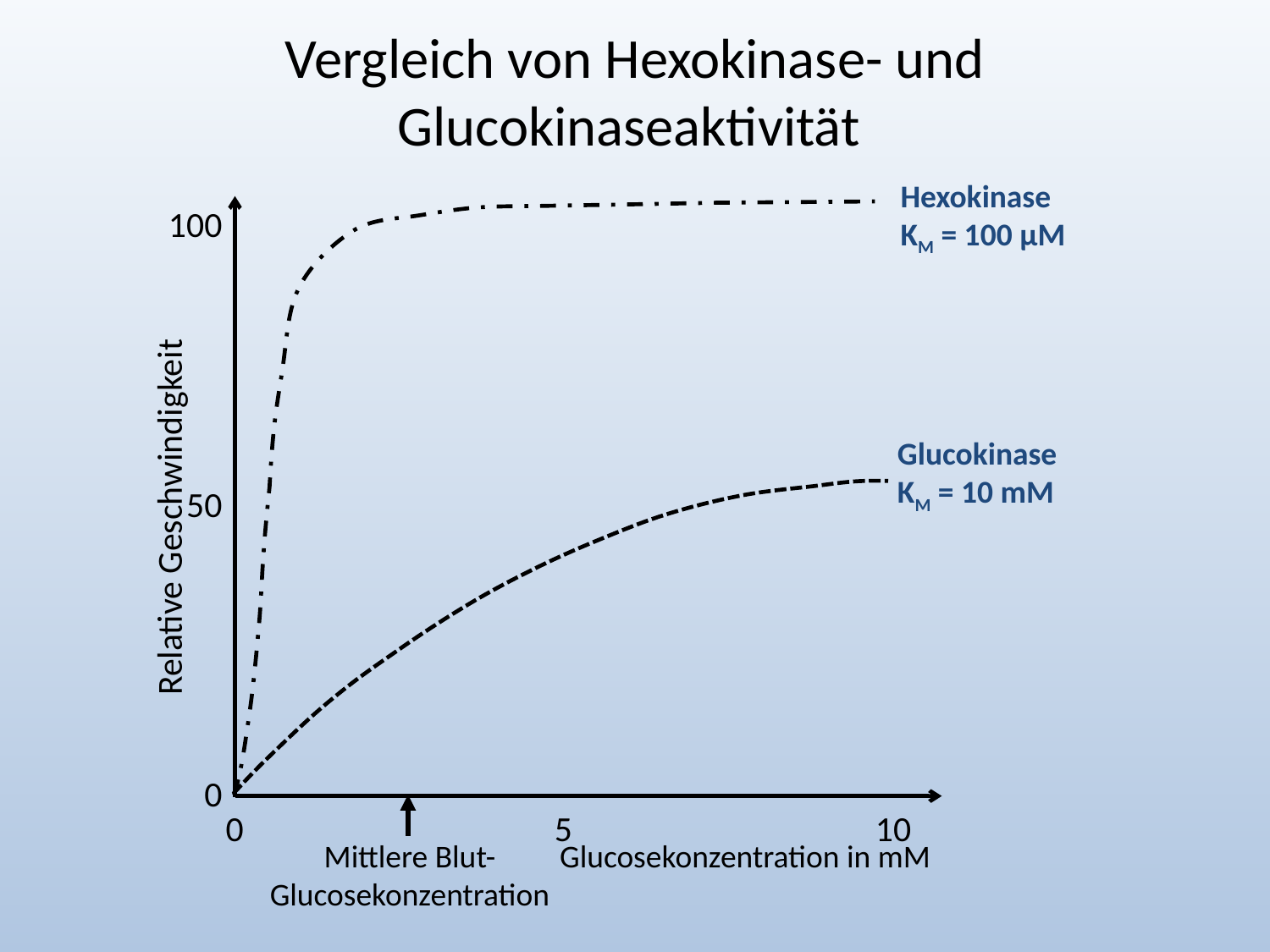

# Vergleich von Hexokinase- und Glucokinaseaktivität
Hexokinase
KM = 100 µM
100

Glucokinase
KM = 10 mM
Relative Geschwindigkeit
50

0
0
5
10
Mittlere Blut-
Glucosekonzentration
Glucosekonzentration in mM